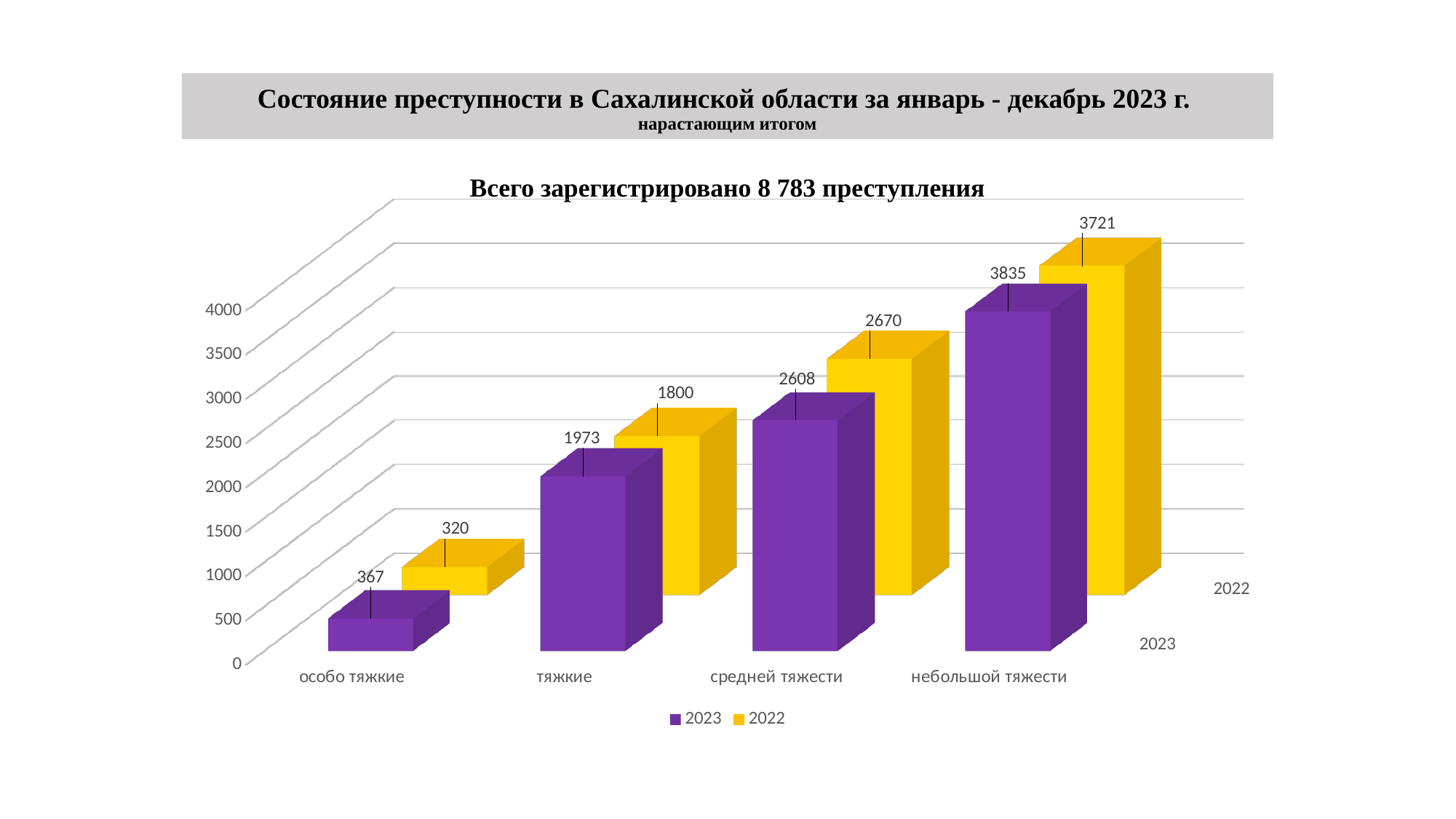

# Состояние преступности в Сахалинской области за январь - декабрь 2023 г. нарастающим итогом
Всего зарегистрировано 8 783 преступления

[unsupported chart]